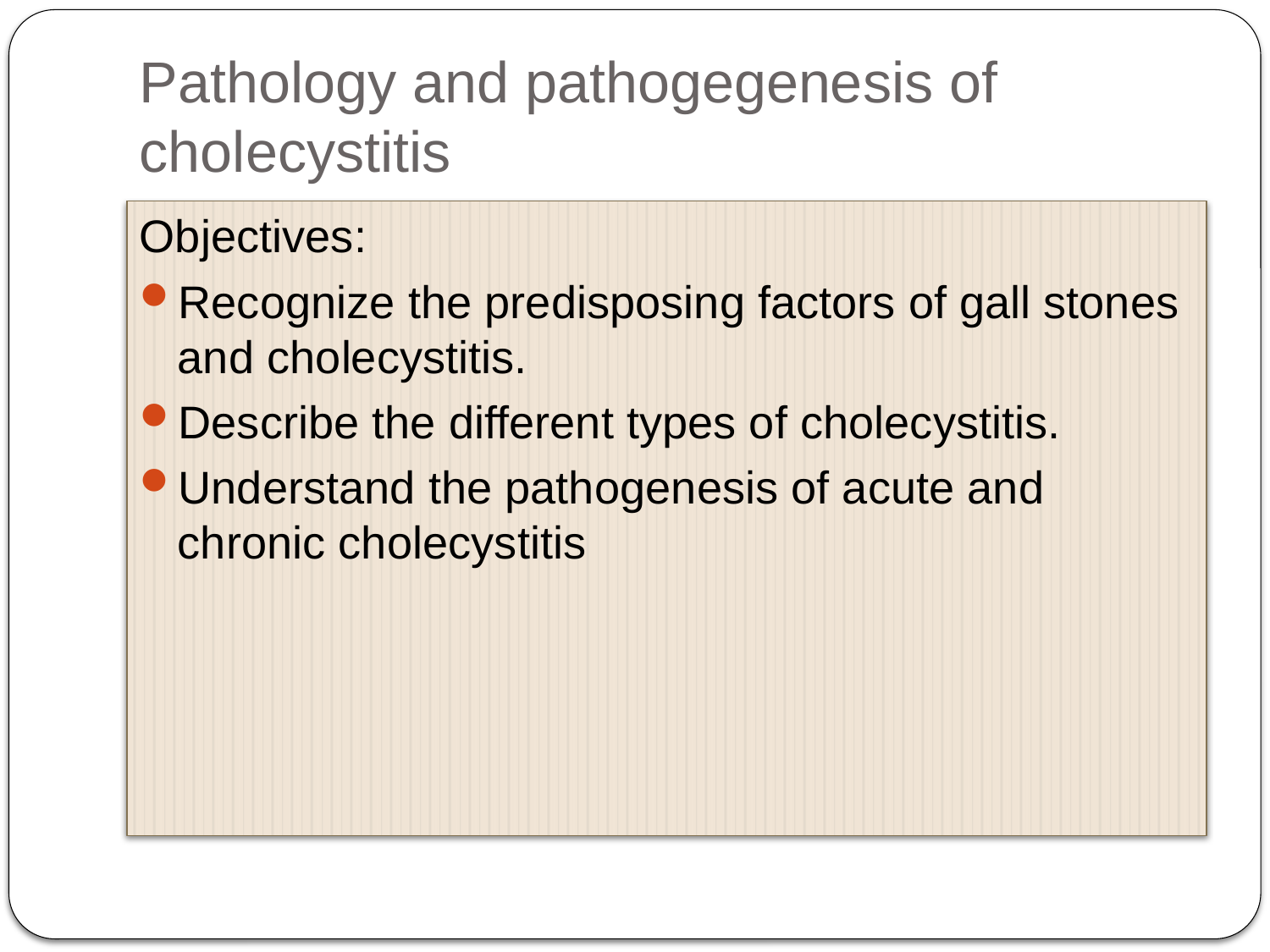

# Pathology and pathogegenesis of cholecystitis
Objectives:
Recognize the predisposing factors of gall stones and cholecystitis.
Describe the different types of cholecystitis.
Understand the pathogenesis of acute and chronic cholecystitis